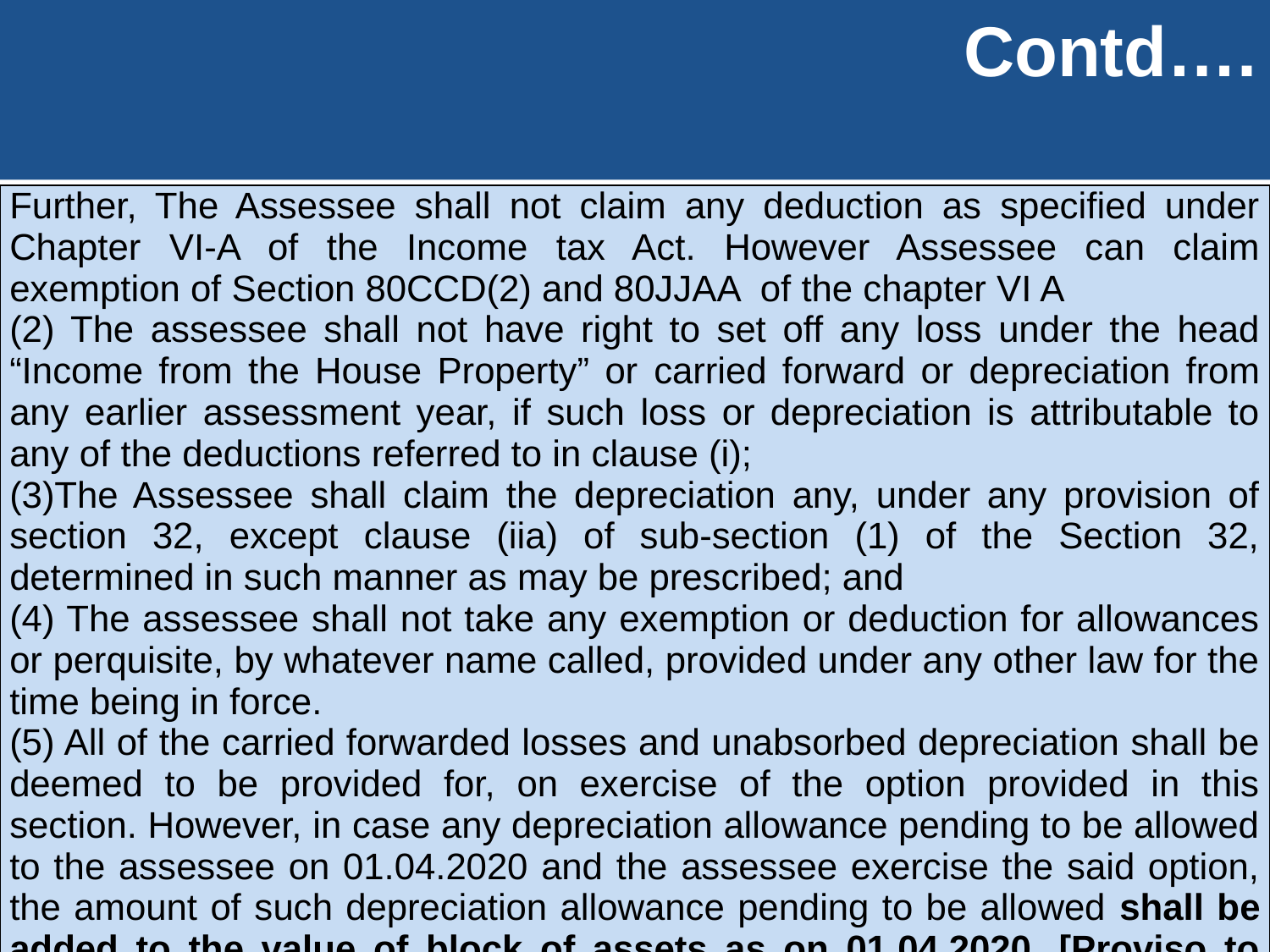

# Contd….
| Further, The Assessee shall not claim any deduction as specified under Chapter VI-A of the Income tax Act. However Assessee can claim exemption of Section 80CCD(2) and 80JJAA of the chapter VI A (2) The assessee shall not have right to set off any loss under the head “Income from the House Property” or carried forward or depreciation from any earlier assessment year, if such loss or depreciation is attributable to any of the deductions referred to in clause (i); (3)The Assessee shall claim the depreciation any, under any provision of section 32, except clause (iia) of sub-section (1) of the Section 32, determined in such manner as may be prescribed; and (4) The assessee shall not take any exemption or deduction for allowances or perquisite, by whatever name called, provided under any other law for the time being in force. (5) All of the carried forwarded losses and unabsorbed depreciation shall be deemed to be provided for, on exercise of the option provided in this section. However, in case any depreciation allowance pending to be allowed to the assessee on 01.04.2020 and the assessee exercise the said option, the amount of such depreciation allowance pending to be allowed shall be added to the value of block of assets as on 01.04.2020. [Proviso to 115BAC(3)] |
| --- |
32